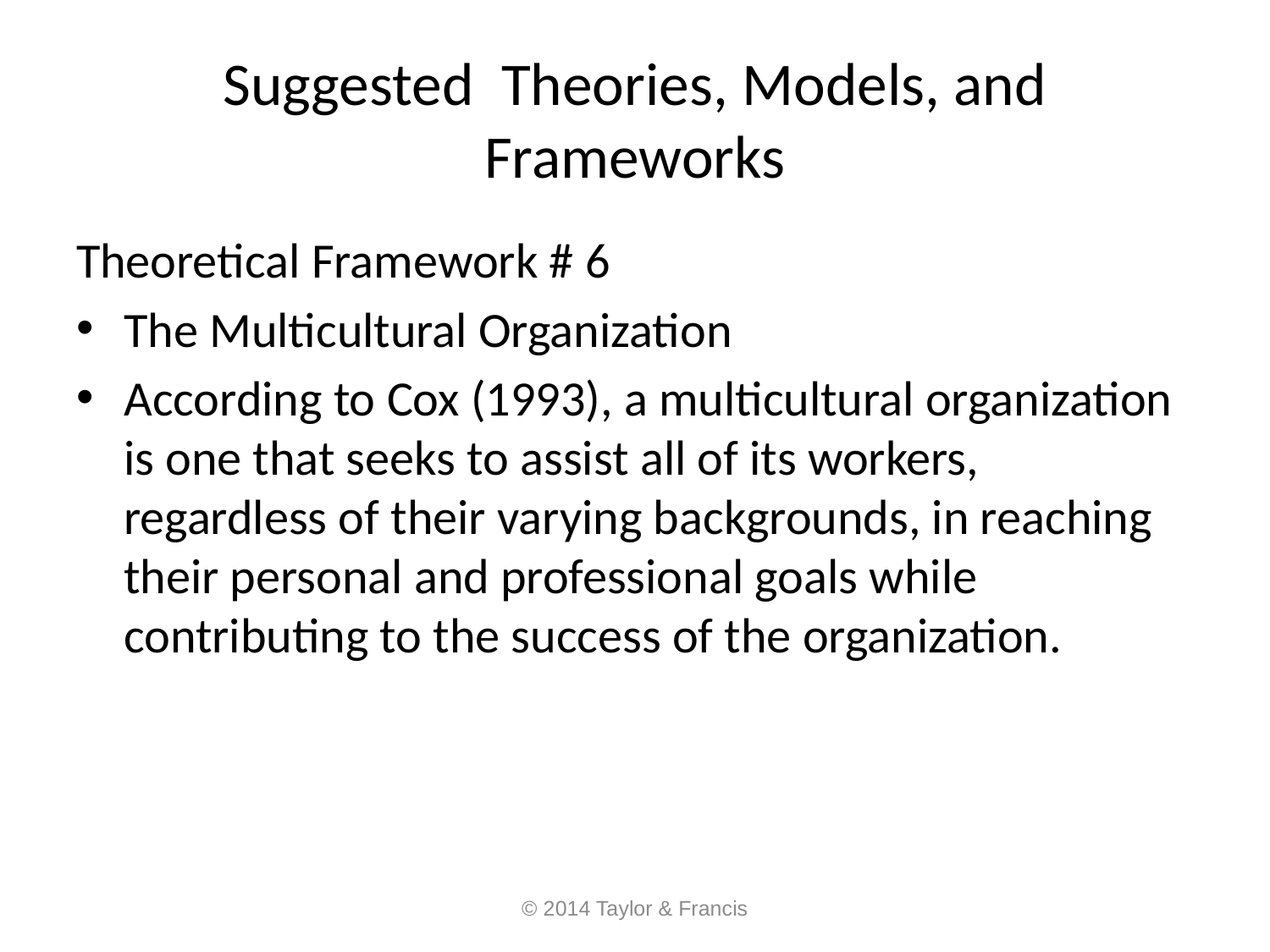

# Suggested  Theories, Models, and Frameworks
Theoretical Framework # 6
The Multicultural Organization
According to Cox (1993), a multicultural organization is one that seeks to assist all of its workers, regardless of their varying backgrounds, in reaching their personal and professional goals while contributing to the success of the organization.

© 2014 Taylor & Francis